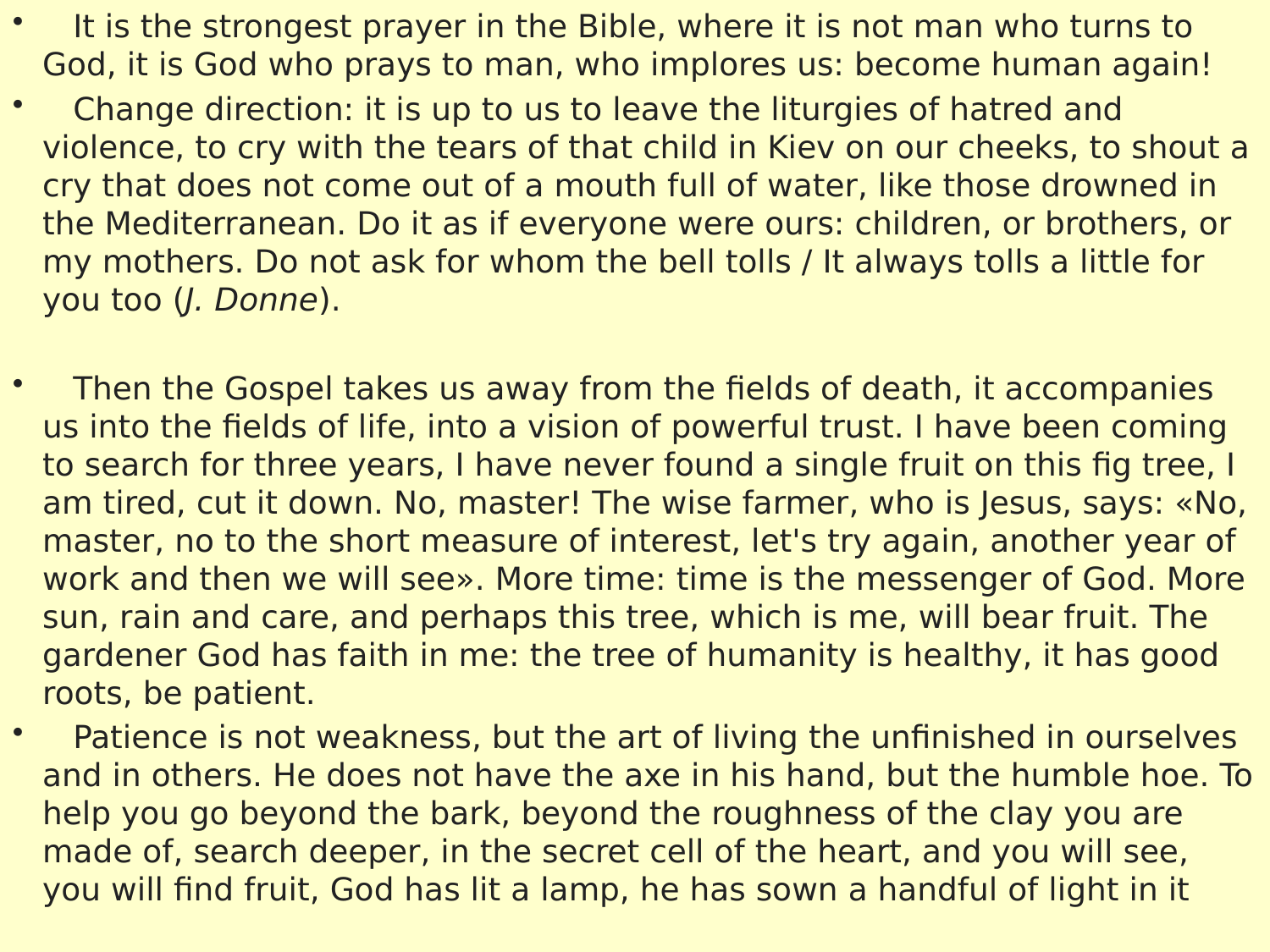

It is the strongest prayer in the Bible, where it is not man who turns to God, it is God who prays to man, who implores us: become human again!
   Change direction: it is up to us to leave the liturgies of hatred and violence, to cry with the tears of that child in Kiev on our cheeks, to shout a cry that does not come out of a mouth full of water, like those drowned in the Mediterranean. Do it as if everyone were ours: children, or brothers, or my mothers. Do not ask for whom the bell tolls / It always tolls a little for you too (J. Donne).

   Then the Gospel takes us away from the fields of death, it accompanies us into the fields of life, into a vision of powerful trust. I have been coming to search for three years, I have never found a single fruit on this fig tree, I am tired, cut it down. No, master! The wise farmer, who is Jesus, says: «No, master, no to the short measure of interest, let's try again, another year of work and then we will see». More time: time is the messenger of God. More sun, rain and care, and perhaps this tree, which is me, will bear fruit. The gardener God has faith in me: the tree of humanity is healthy, it has good roots, be patient.
   Patience is not weakness, but the art of living the unfinished in ourselves and in others. He does not have the axe in his hand, but the humble hoe. To help you go beyond the bark, beyond the roughness of the clay you are made of, search deeper, in the secret cell of the heart, and you will see, you will find fruit, God has lit a lamp, he has sown a handful of light in it